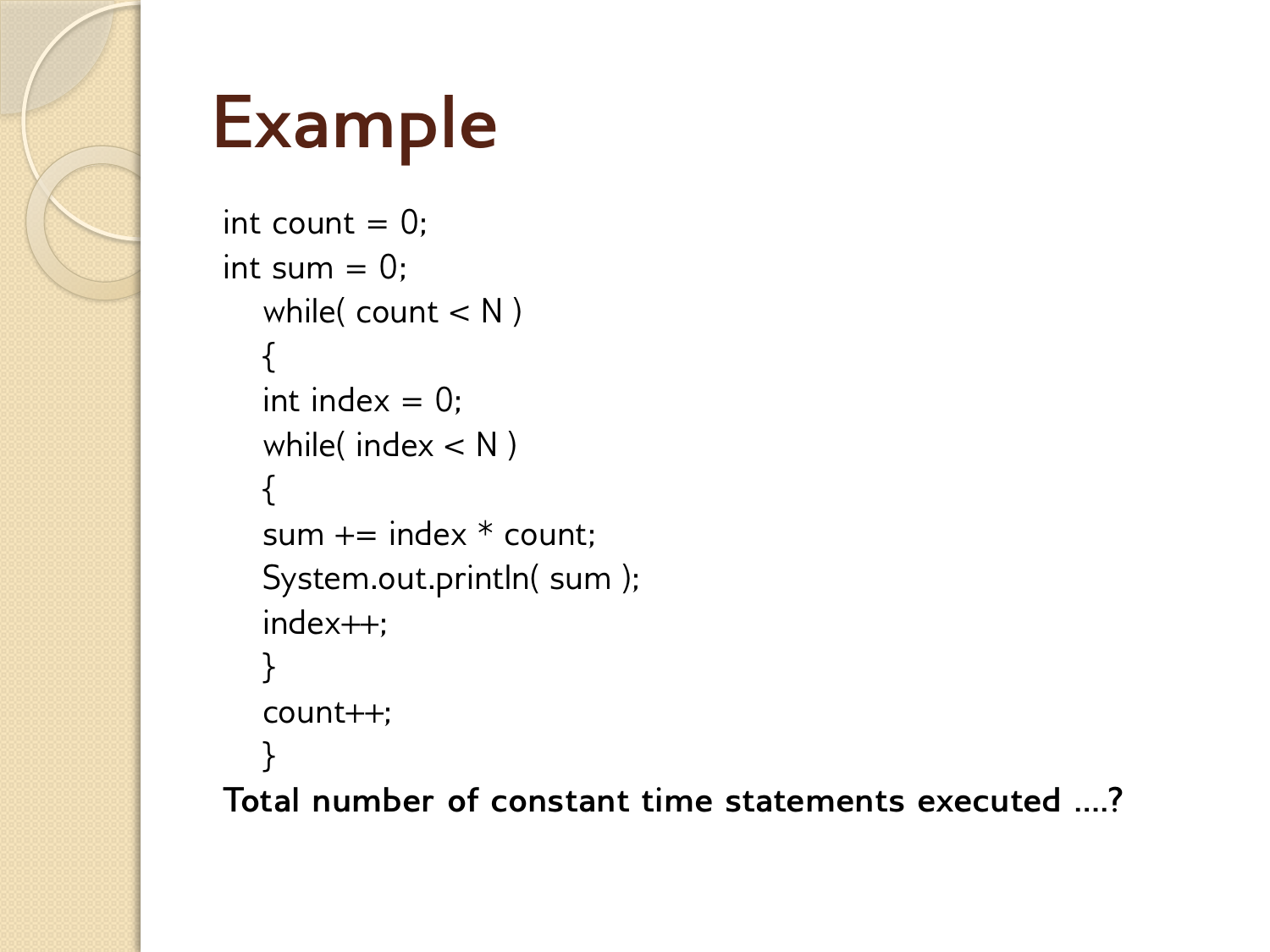

# Example
int count = 0;
int sum = 0;
	while( count < N )
	{
	int index = 0;
	while( index < N )
	{
	sum += index * count;
	System.out.println( sum );
	index++;
	}
	count++;
	}
Total number of constant time statements executed ….?